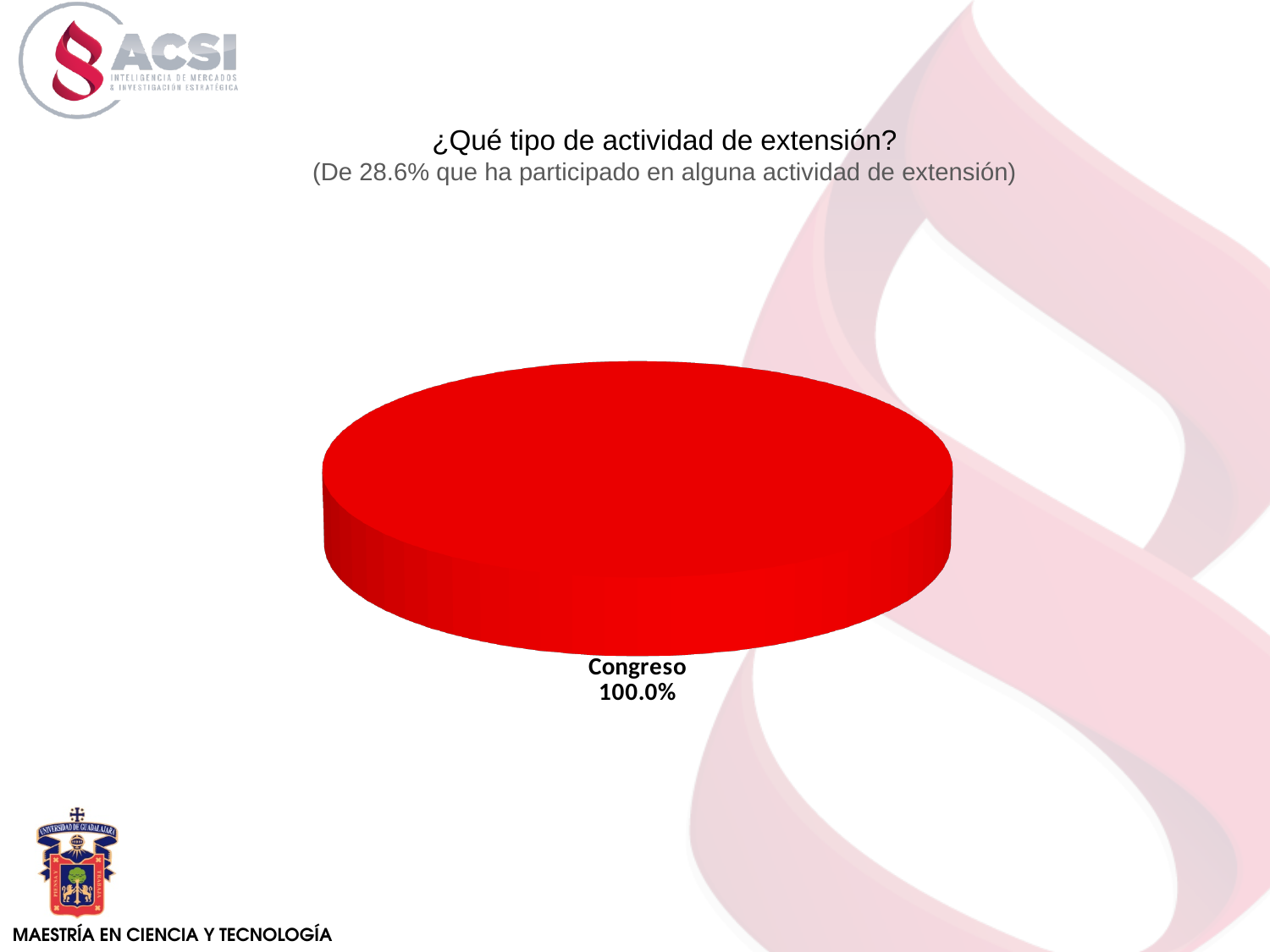

¿Qué tipo de actividad de extensión?
(De 28.6% que ha participado en alguna actividad de extensión)

[unsupported chart]